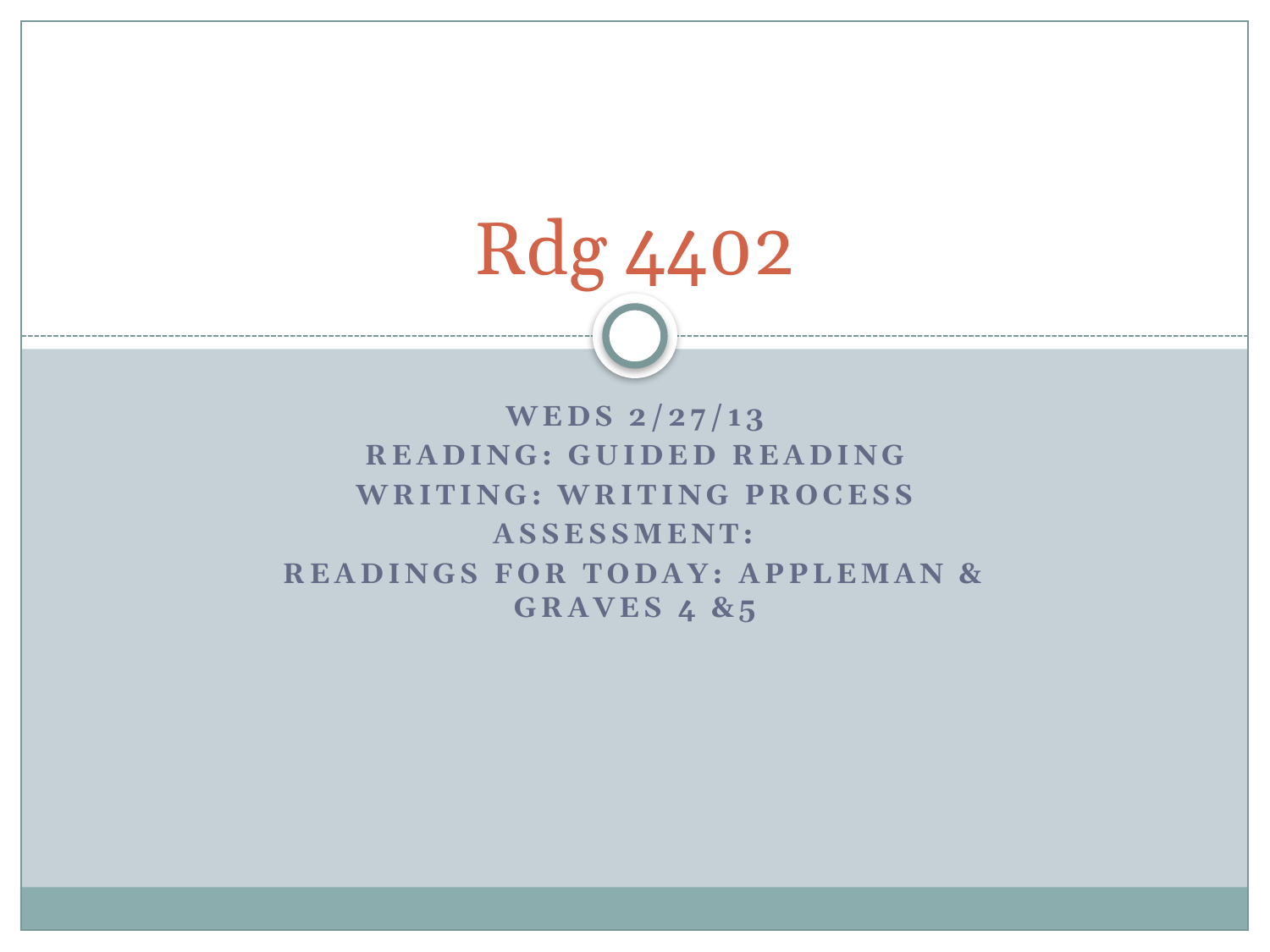

# Rdg 4402
Weds 2/27/13
Reading: guided reading
Writing: writing process
Assessment:
Readings for today: Appleman & Graves 4 &5